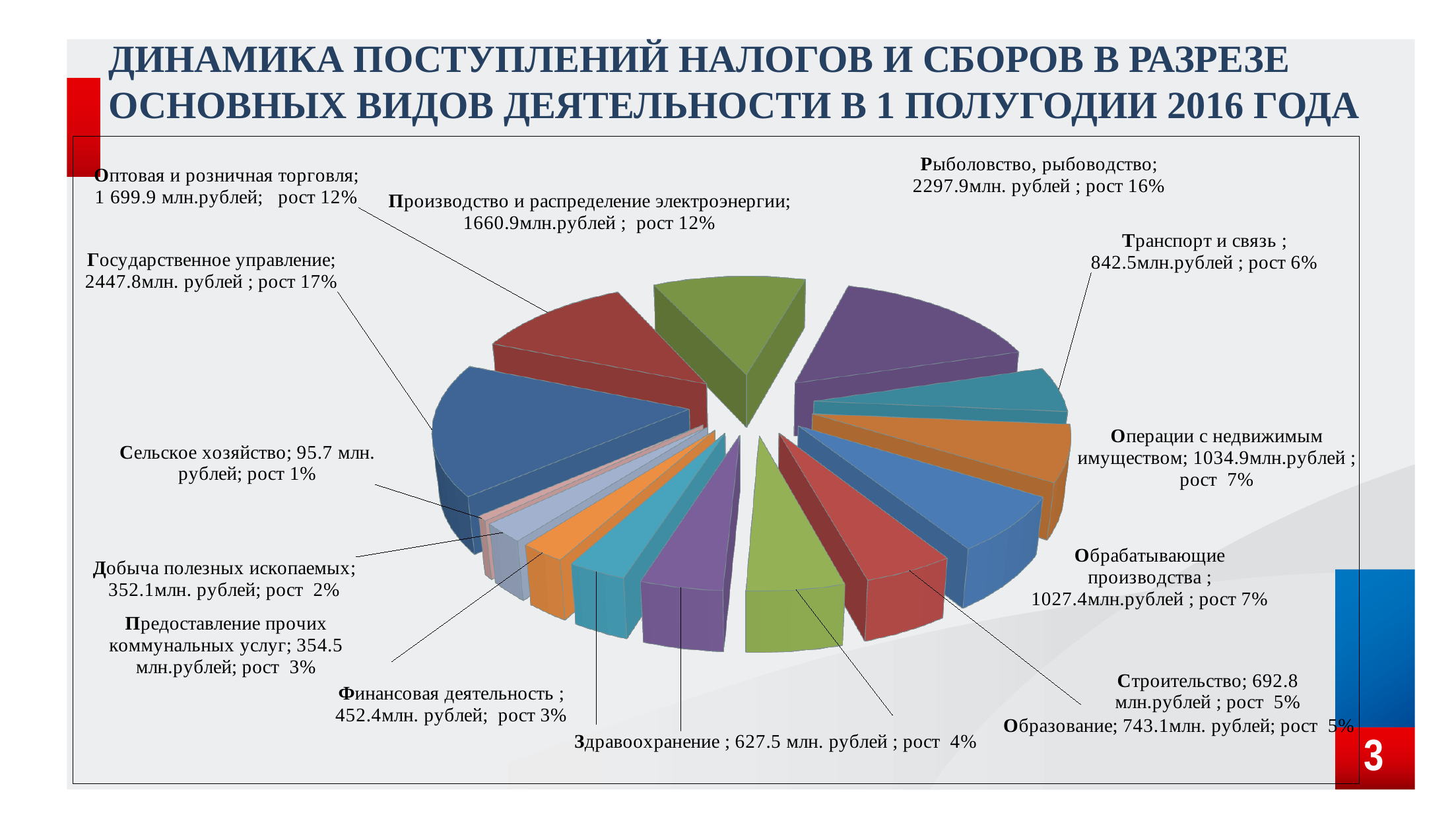

Динамика Поступлений налогов и сборов в разрезе основных видов деятельности в 1 полугодии 2016 года

[unsupported chart]

[unsupported chart]

3